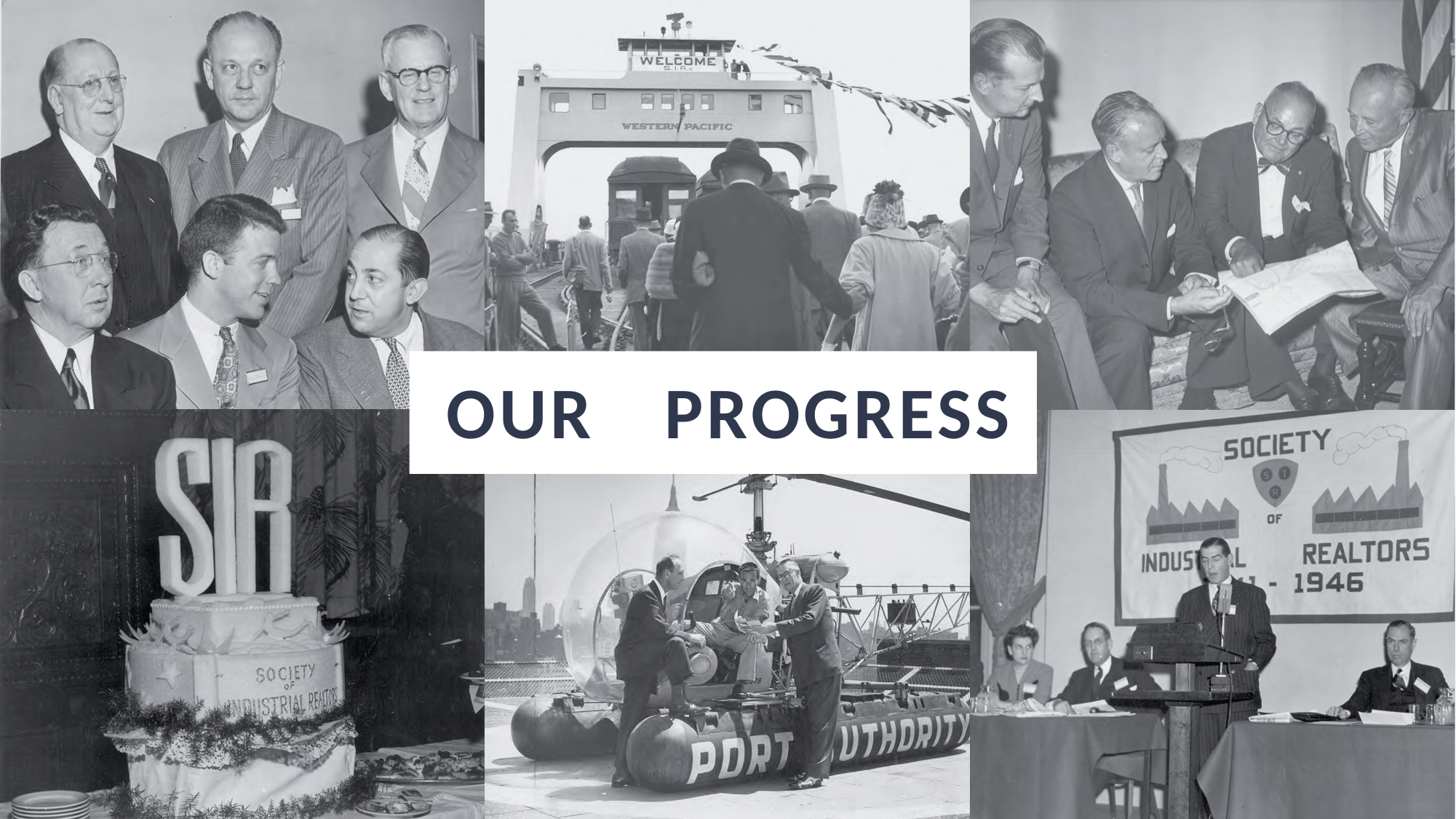

W H E R E W E S ta R t E d

# OUR	progress

4
S I O R : A L OO K A H E A D